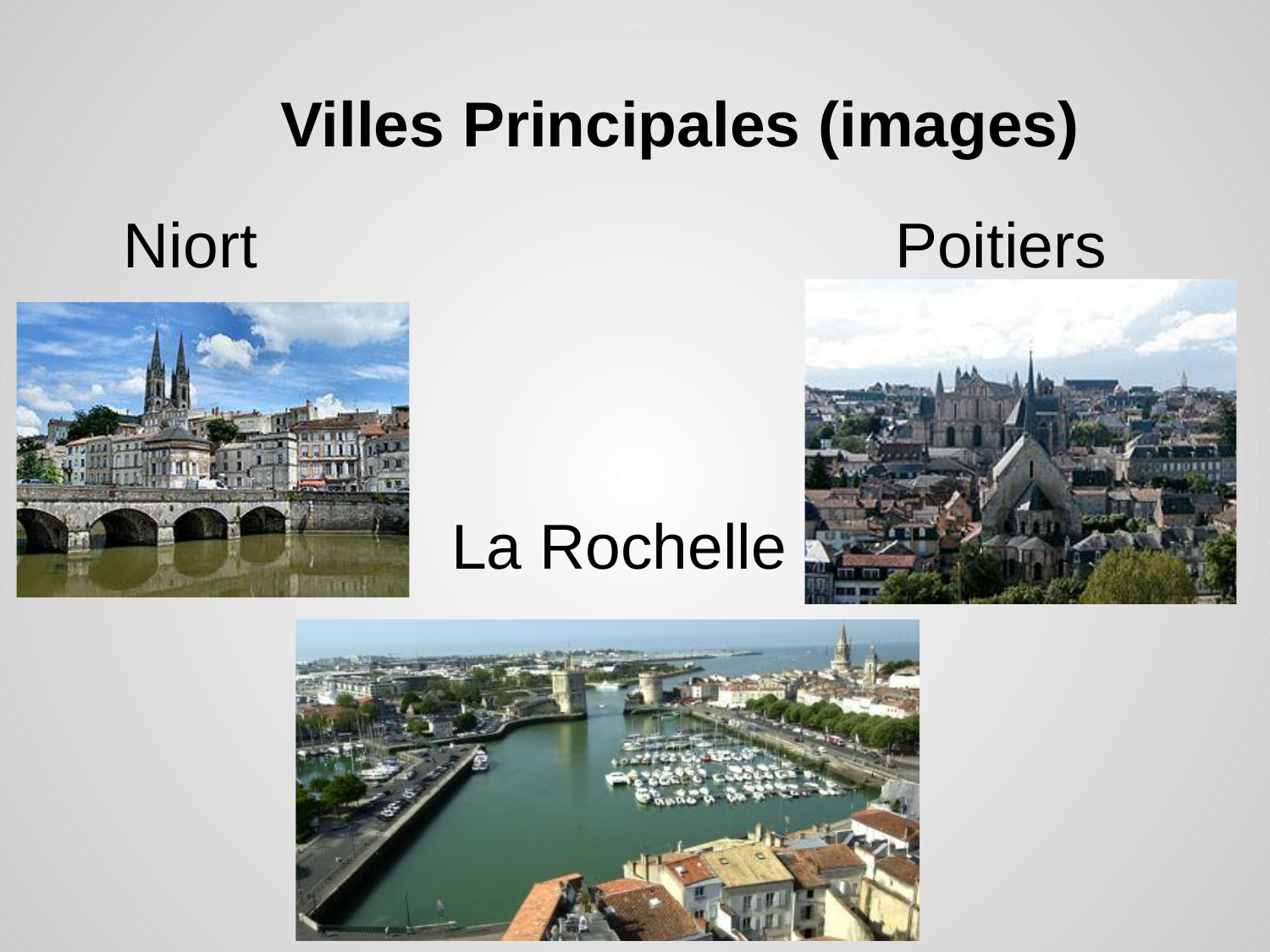

# Villes Principales (images)
Niort
Poitiers

La Rochelle